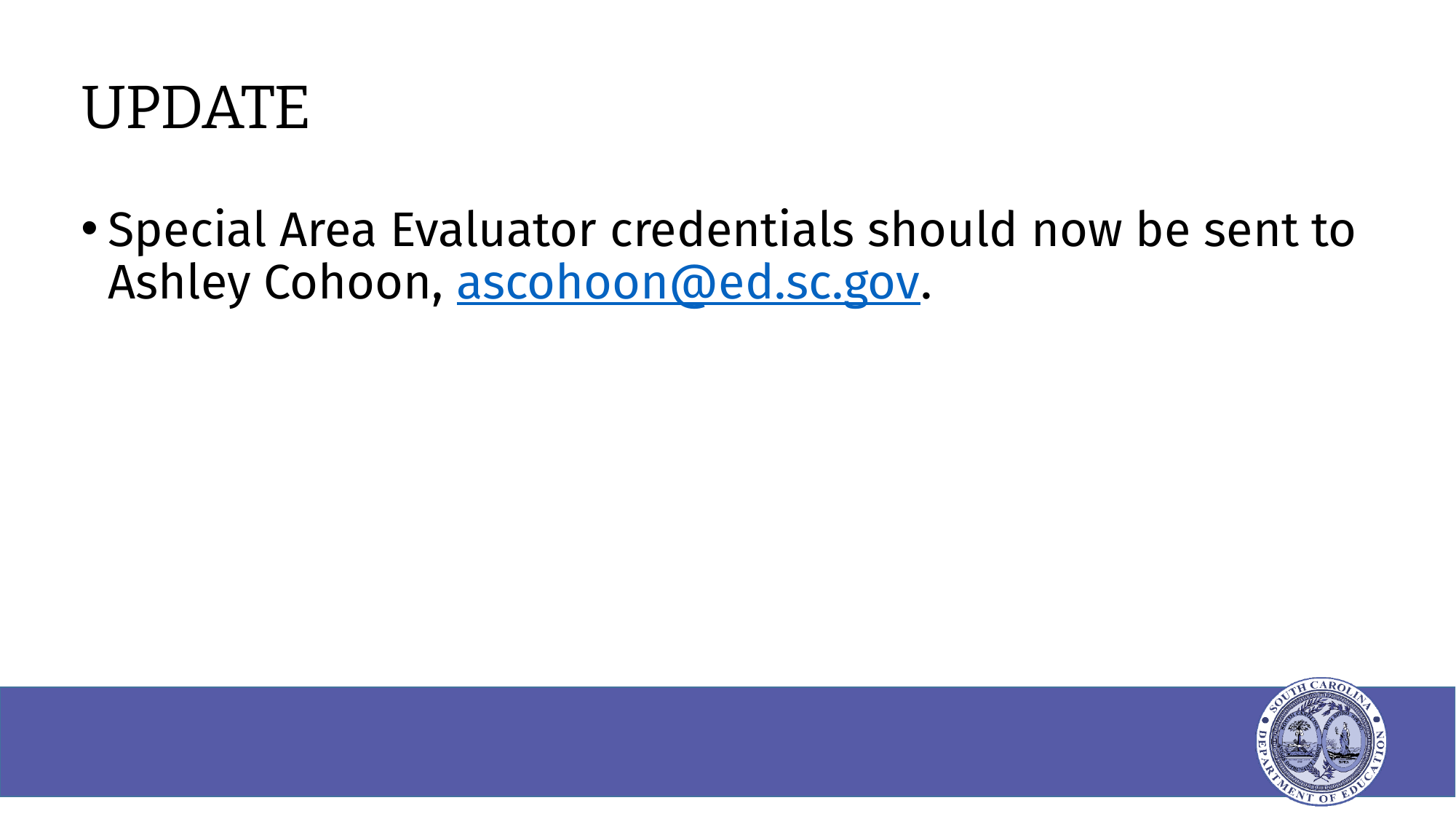

# UPDATE
Special Area Evaluator credentials should now be sent to Ashley Cohoon, ascohoon@ed.sc.gov.